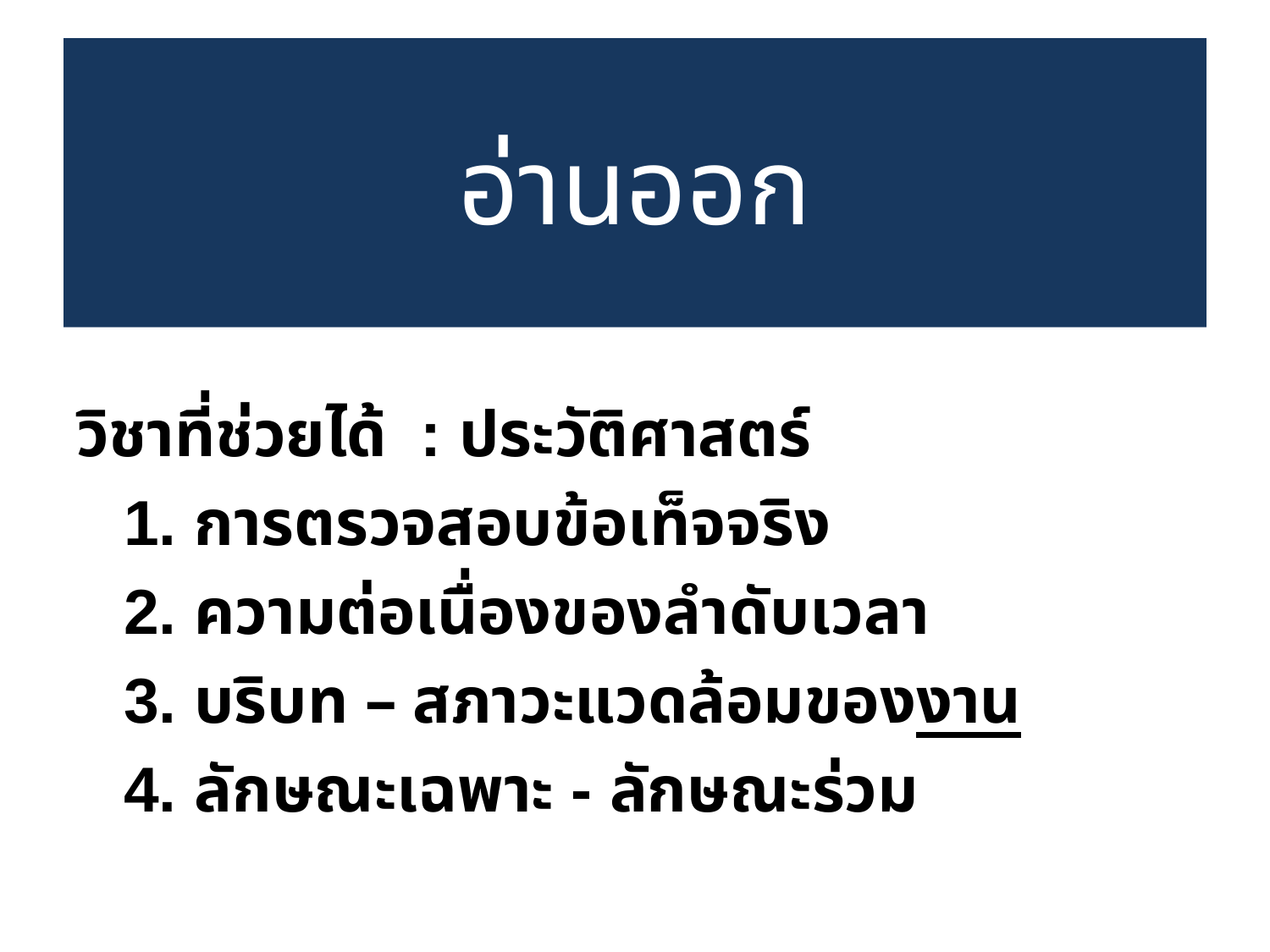

# อ่านออก
วิชาที่ช่วยได้  : ประวัติศาสตร์
	1. การตรวจสอบข้อเท็จจริง
	2. ความต่อเนื่องของลำดับเวลา
	3. บริบท – สภาวะแวดล้อมของงาน
	4. ลักษณะเฉพาะ - ลักษณะร่วม